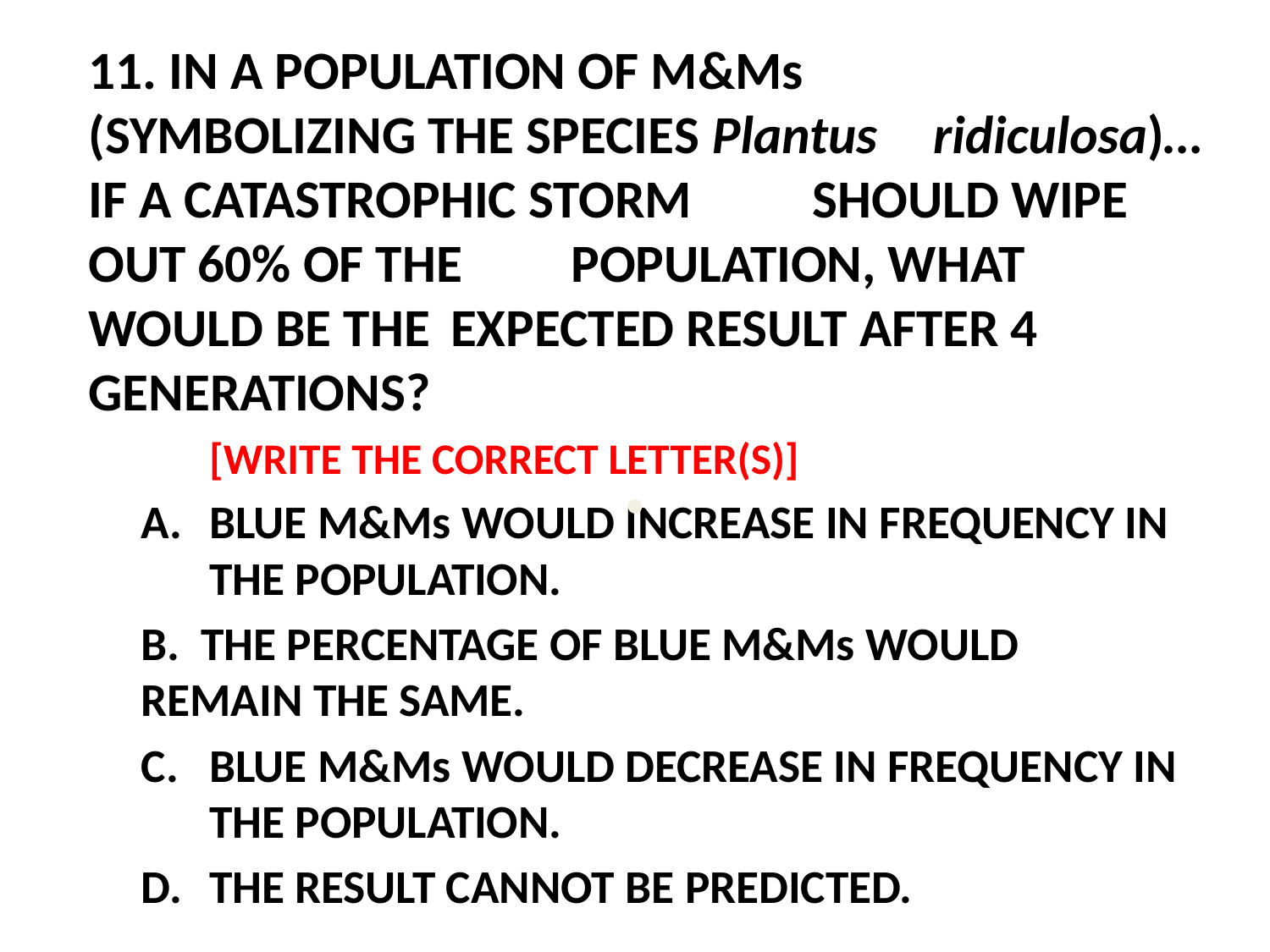

11. IN A POPULATION OF M&Ms 		(SYMBOLIZING THE SPECIES Plantus 	ridiculosa)…IF A CATASTROPHIC STORM 	SHOULD WIPE OUT 60% OF THE 	POPULATION, WHAT WOULD BE THE 	EXPECTED RESULT AFTER 4 GENERATIONS?
	[WRITE THE CORRECT LETTER(S)]
BLUE M&Ms WOULD INCREASE IN FREQUENCY IN THE POPULATION.
B.  THE PERCENTAGE OF BLUE M&Ms WOULD   			 REMAIN THE SAME.
BLUE M&Ms WOULD DECREASE IN FREQUENCY IN THE POPULATION.
THE RESULT CANNOT BE PREDICTED.

.